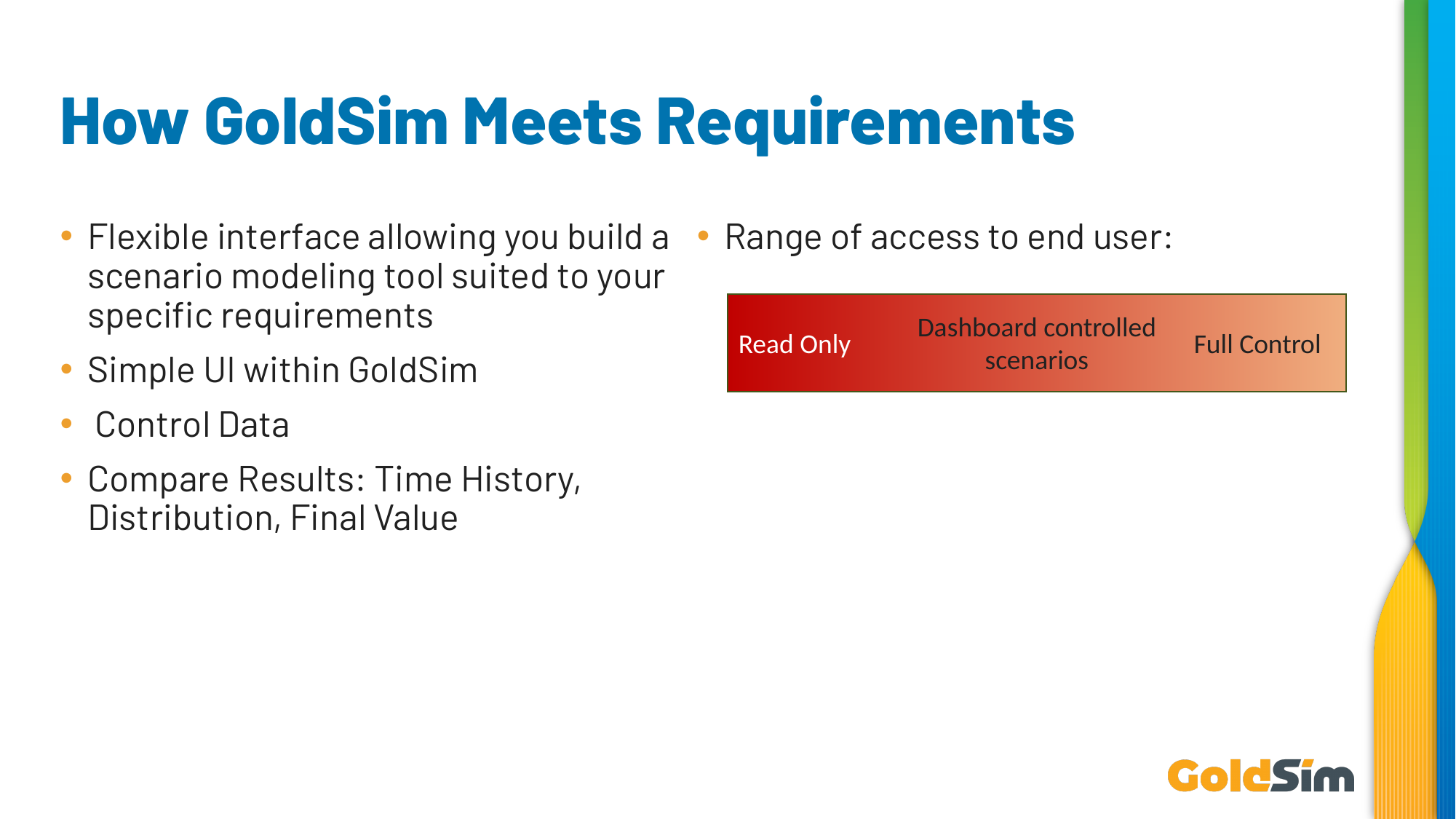

# How GoldSim Meets Requirements
Flexible interface allowing you build a scenario modeling tool suited to your specific requirements
Simple UI within GoldSim
 Control Data
Compare Results: Time History, Distribution, Final Value
Range of access to end user:
Read Only
Full Control
Dashboard controlled scenarios